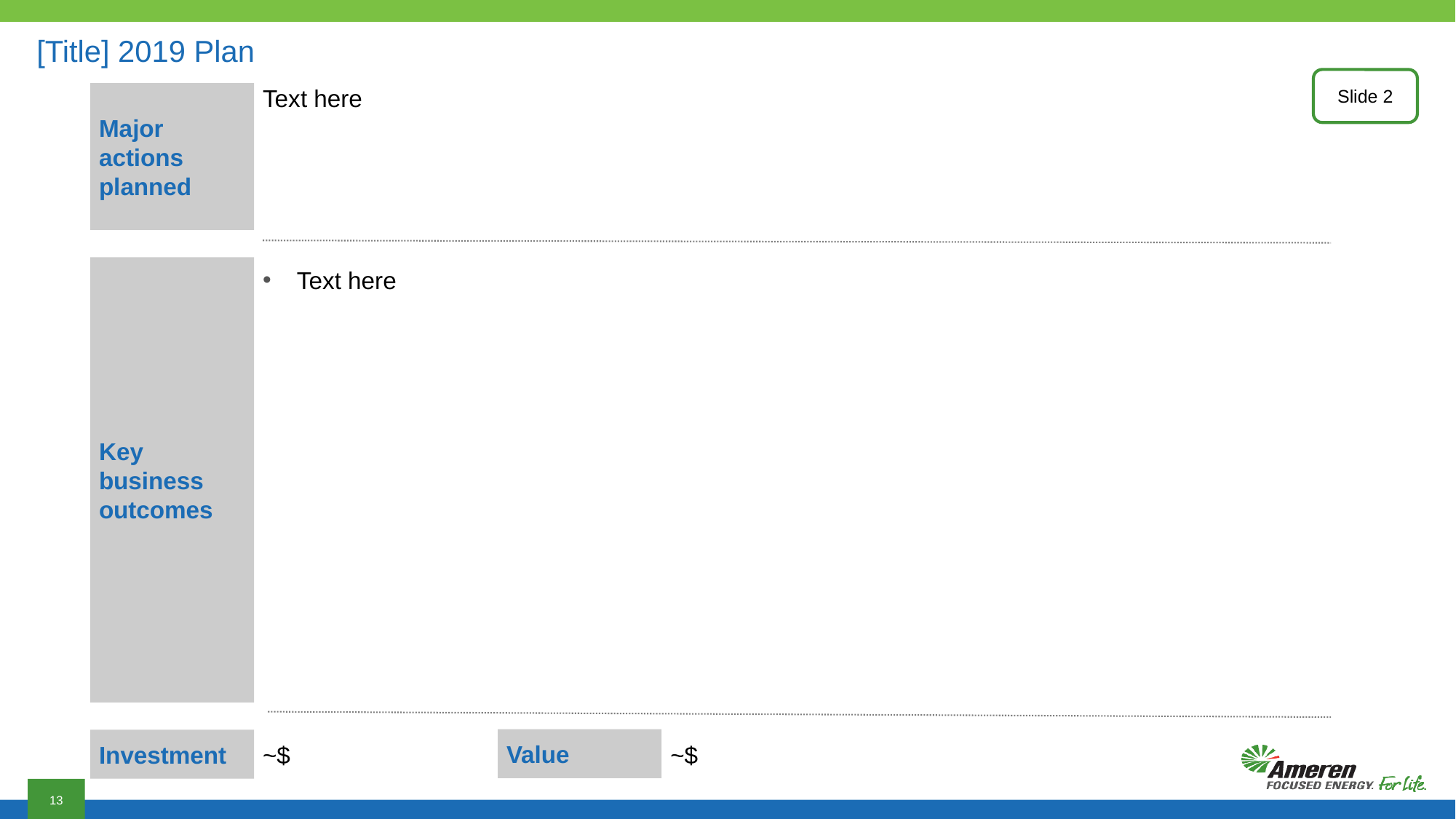

# [Title] 2019 Plan
Slide 2
Text here
Major actions planned
Key business outcomes
Text here
Value
Investment
~$
~$